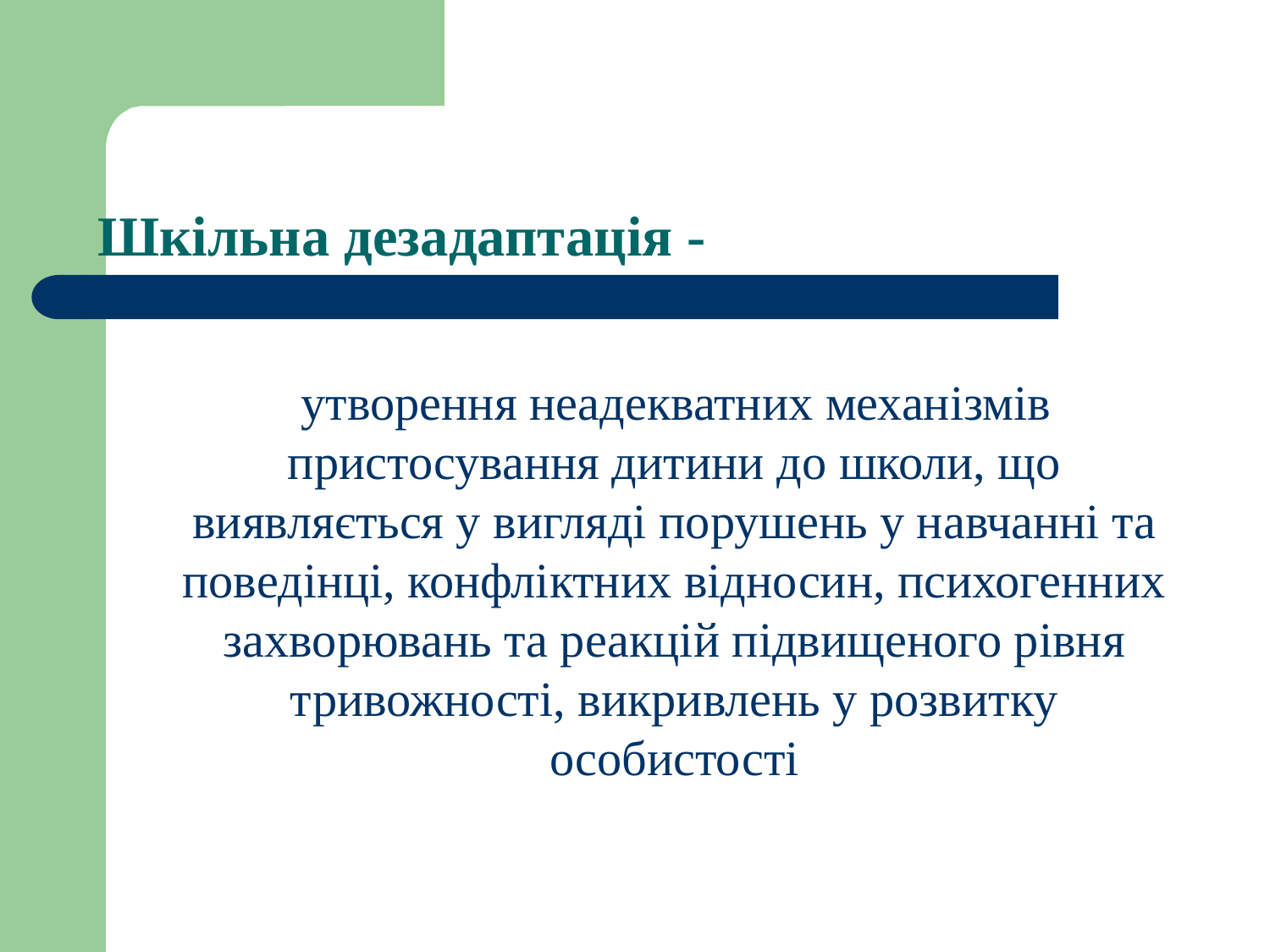

# Шкільна дезадаптація -
утворення неадекватних механізмів пристосування дитини до школи, що виявляється у вигляді порушень у навчанні та поведінці, конфліктних відносин, психогенних захворювань та реакцій підвищеного рівня тривожності, викривлень у розвитку особистості